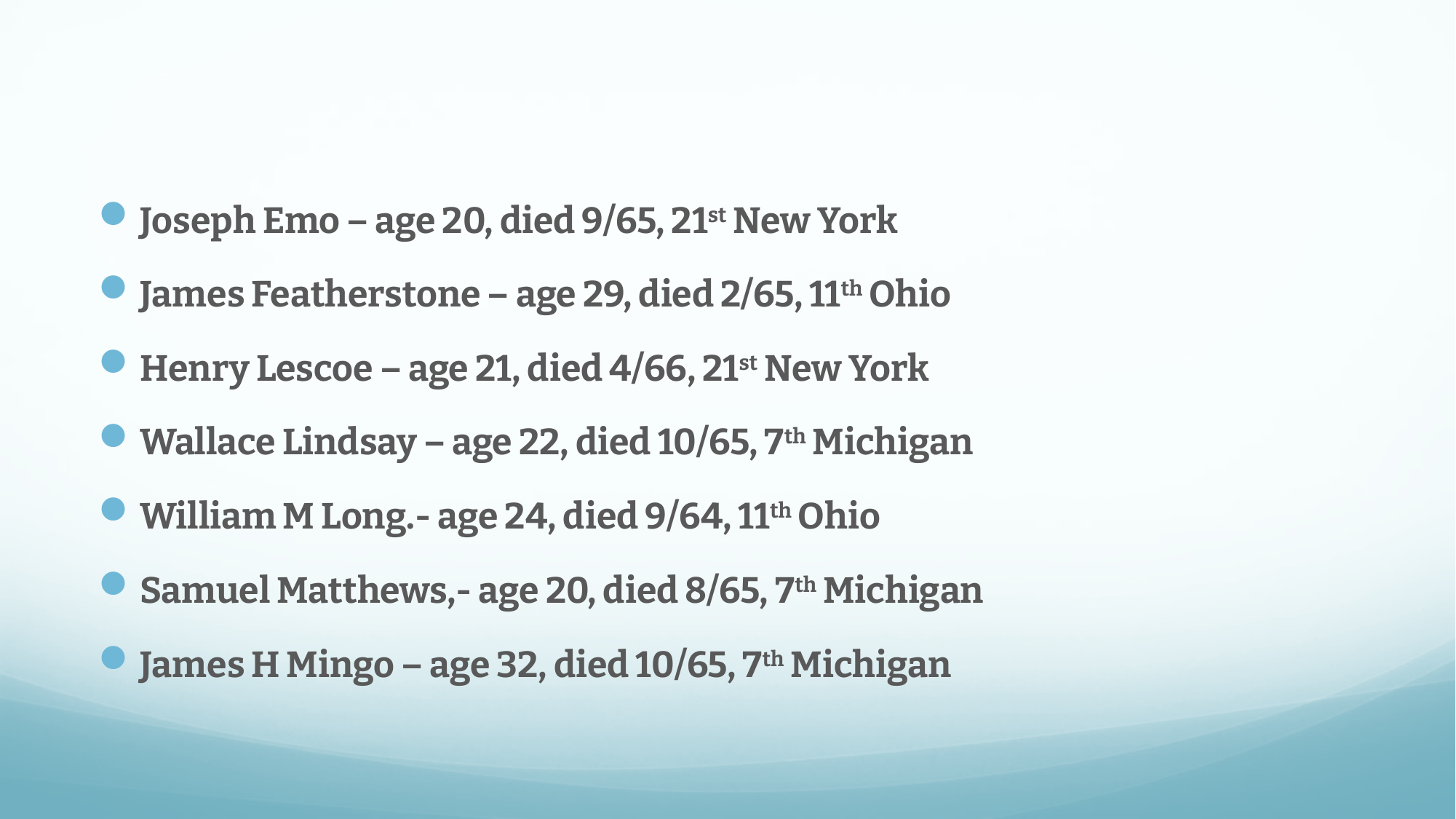

#
Joseph Emo – age 20, died 9/65, 21st New York
James Featherstone – age 29, died 2/65, 11th Ohio
Henry Lescoe – age 21, died 4/66, 21st New York
Wallace Lindsay – age 22, died 10/65, 7th Michigan
William M Long.- age 24, died 9/64, 11th Ohio
Samuel Matthews,- age 20, died 8/65, 7th Michigan
James H Mingo – age 32, died 10/65, 7th Michigan